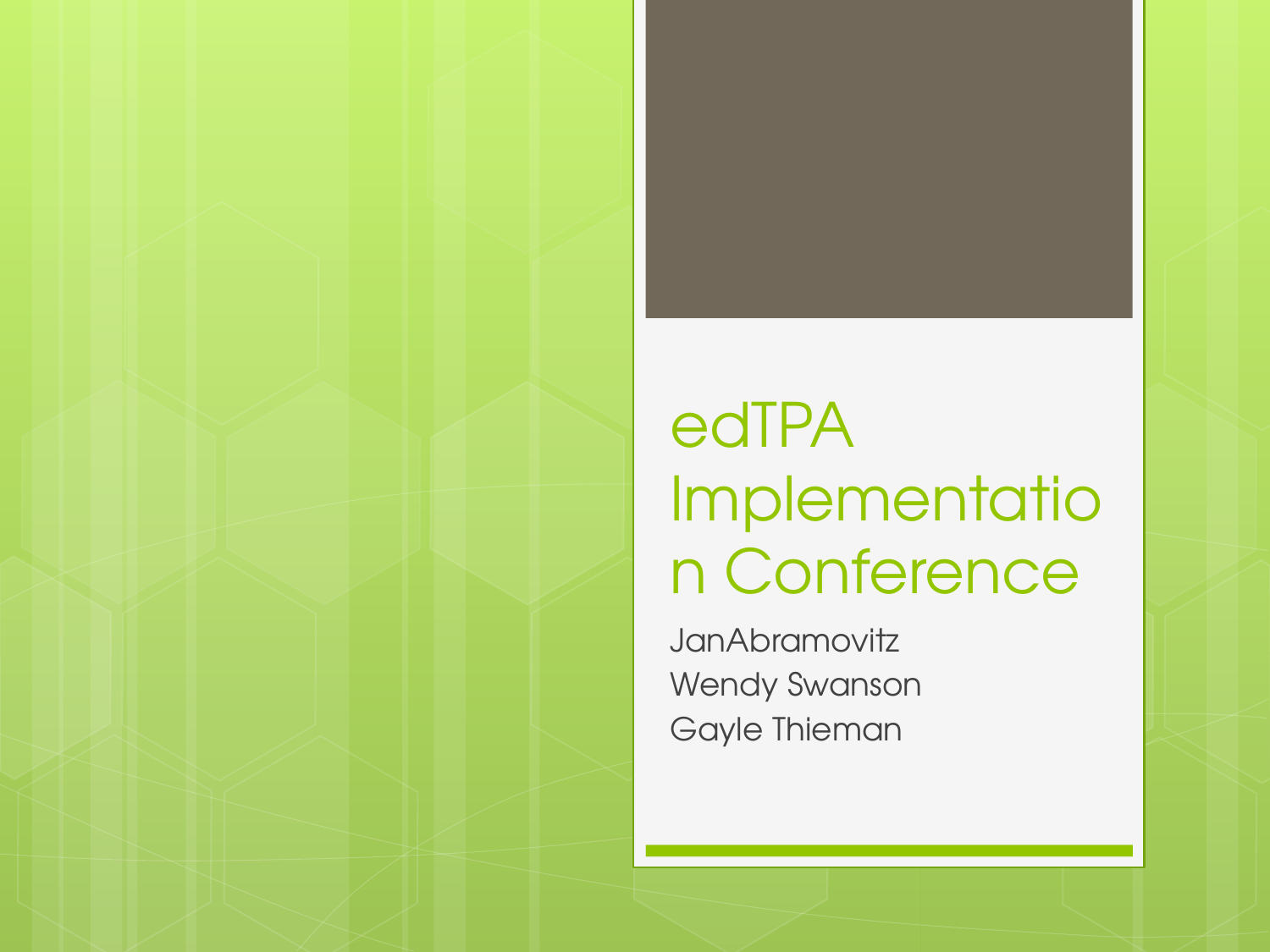

# edTPA Implementation Conference
JanAbramovitz
Wendy Swanson
Gayle Thieman